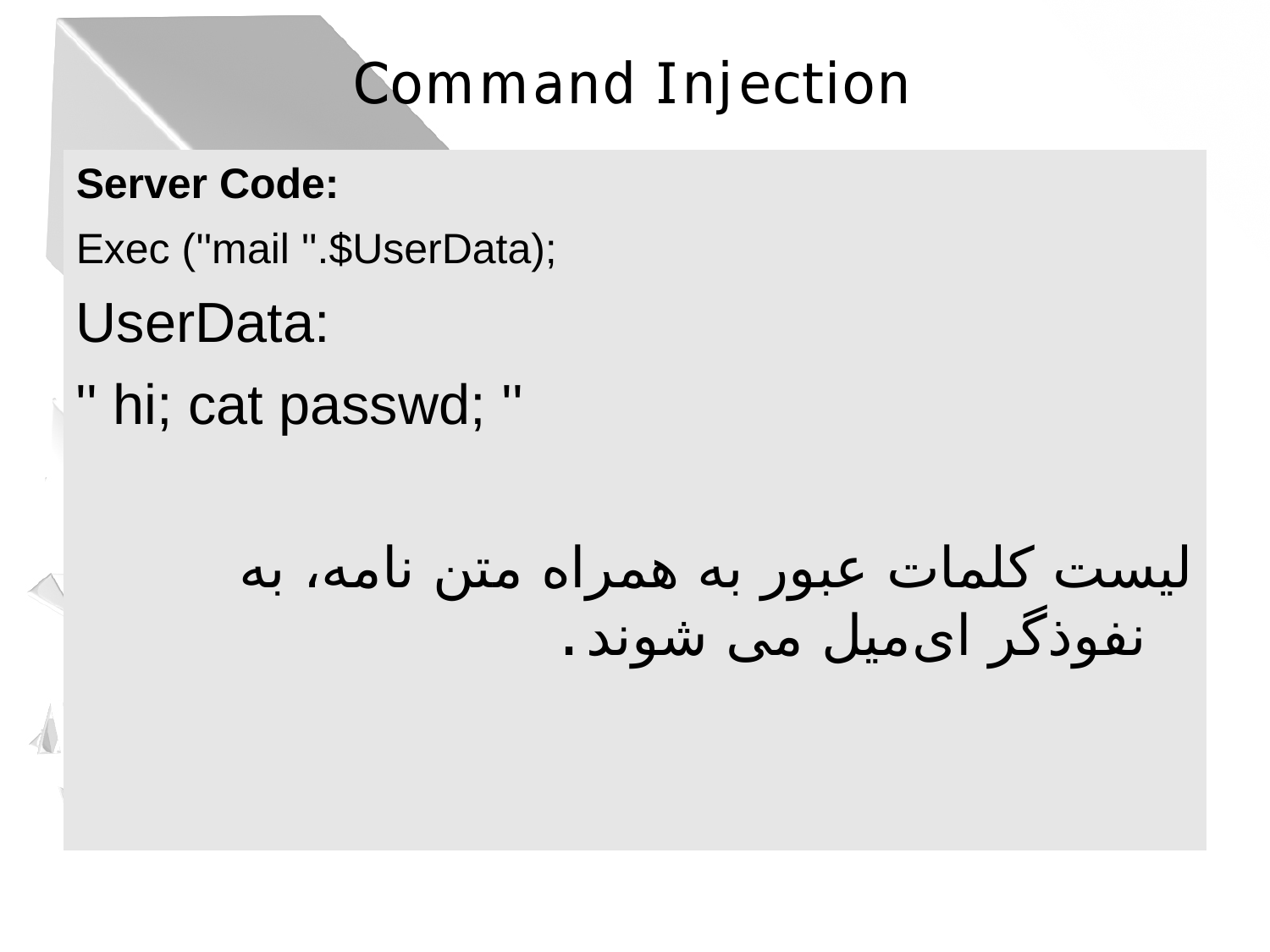

Command Injection
Server Code:
Exec (''mail ''.$UserData);
UserData:
'' hi; cat passwd; ''

لیست کلمات عبور به همراه متن نامه، به نفوذگر ای‌میل می شوند.